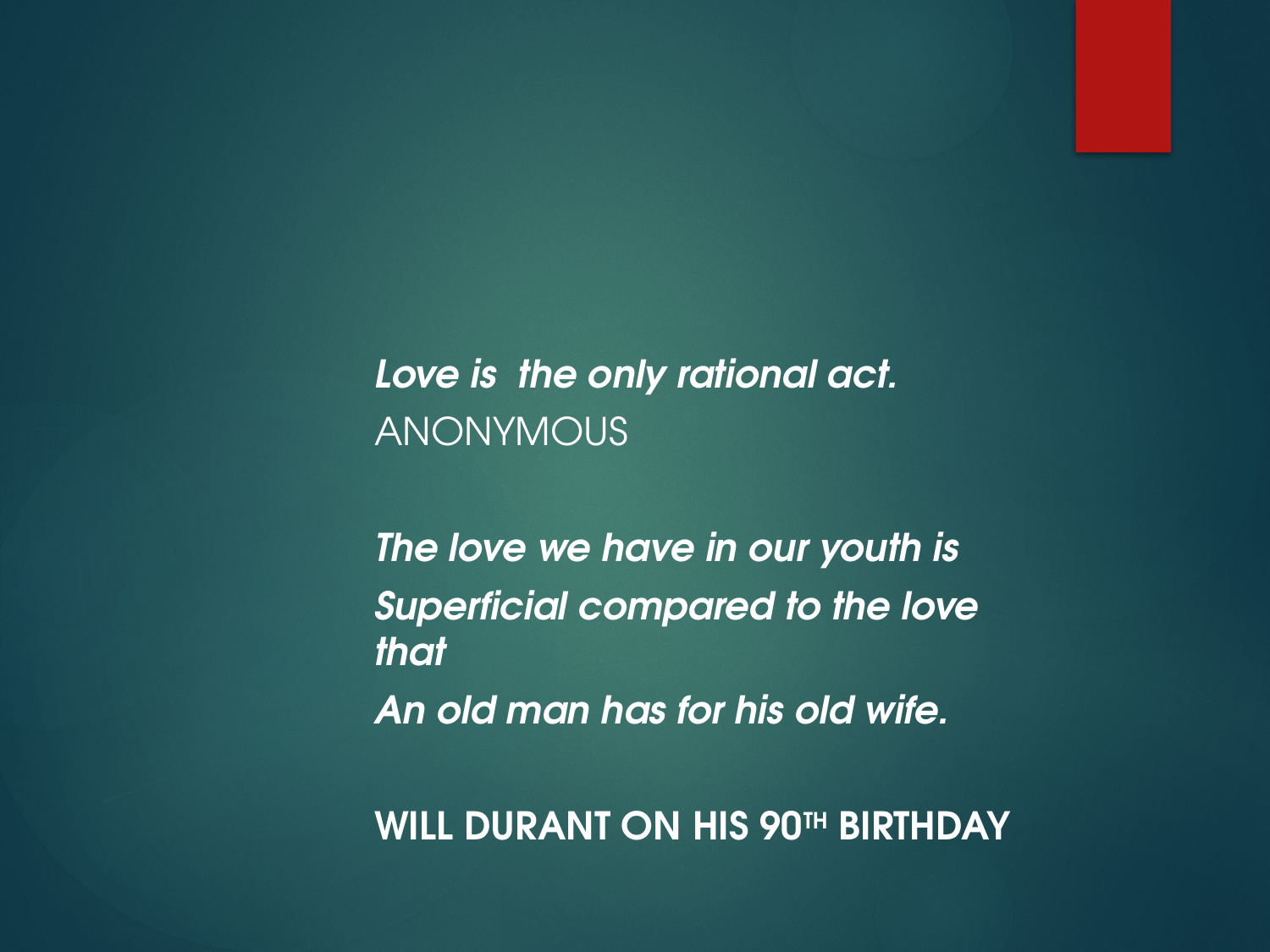

#

Love is  the only rational act.
			ANONYMOUS

The love we have in our youth is
Superficial compared to the love that
An old man has for his old wife.

WILL DURANT ON HIS 90TH BIRTHDAY